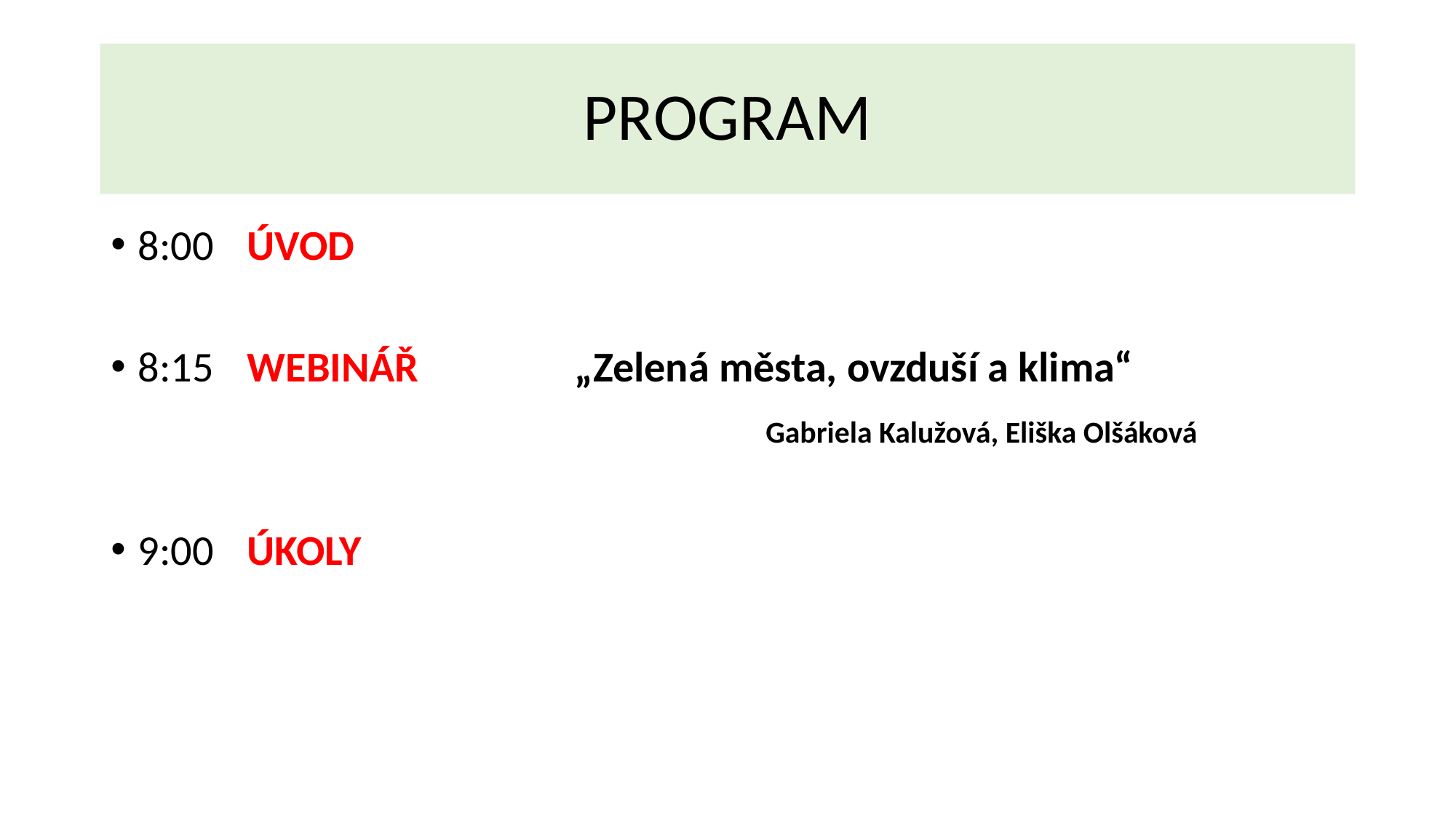

# PROGRAM
8:00 	ÚVOD

8:15 	WEBINÁŘ 	 	„Zelená města, ovzduší a klima“
						Gabriela Kalužová, Eliška Olšáková

9:00 	ÚKOLY